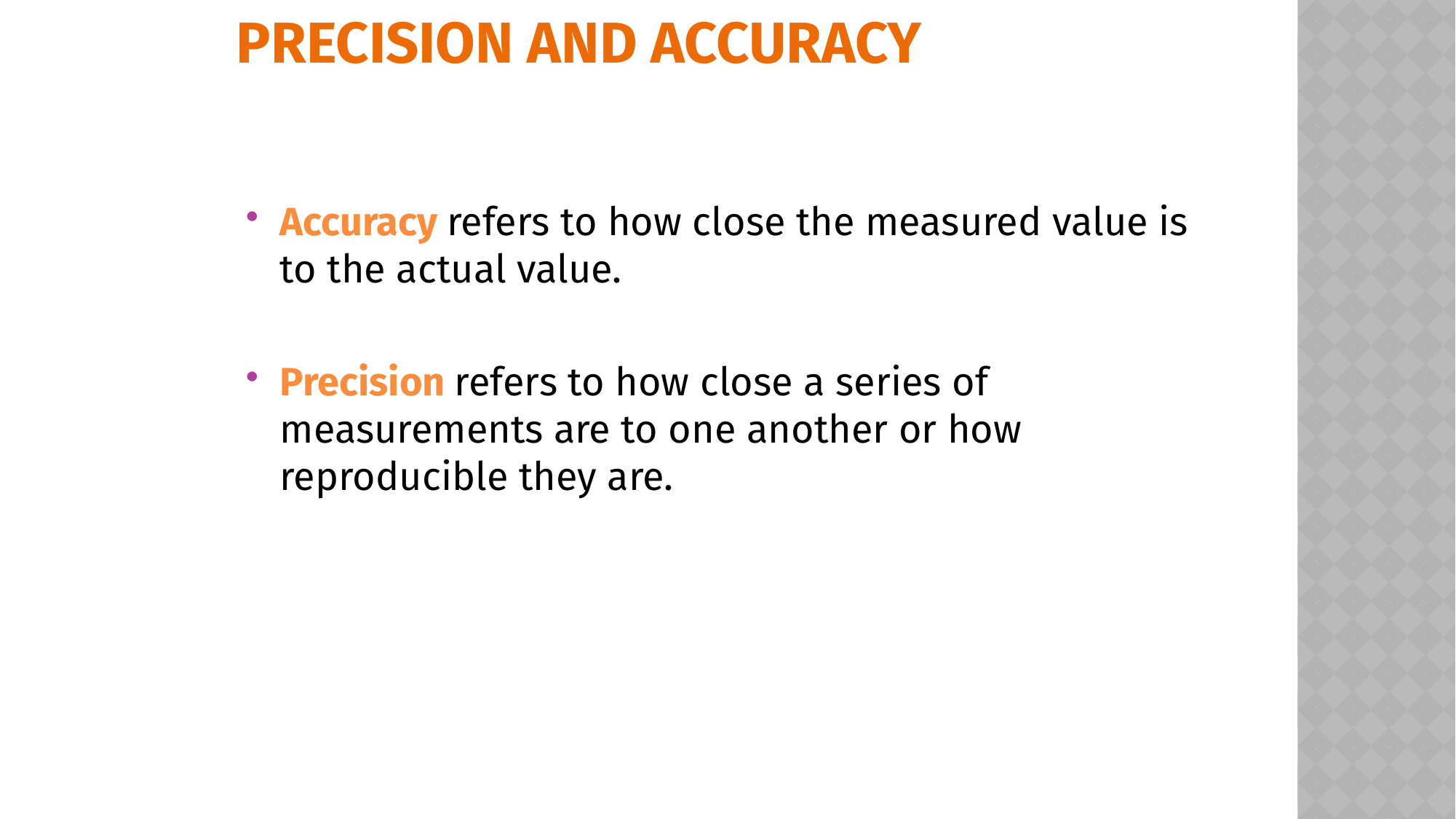

# Precision and Accuracy
Accuracy refers to how close the measured value is to the actual value.

Precision refers to how close a series of measurements are to one another or how reproducible they are.